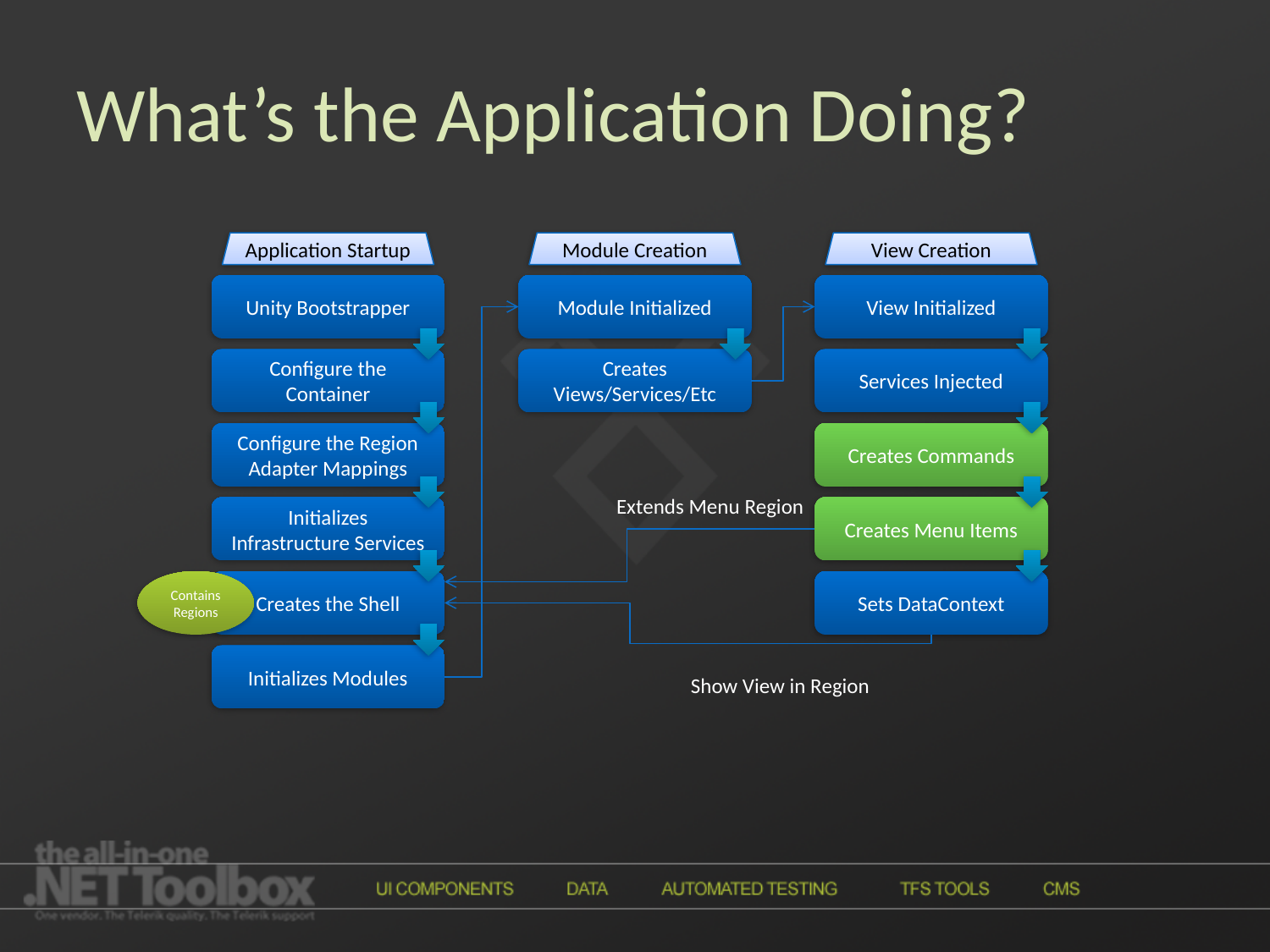

# What’s the Application Doing?
Application Startup
Module Creation
View Creation
Unity Bootstrapper
Module Initialized
View Initialized

Configure the Container
Creates Views/Services/Etc
Services Injected

Configure the Region Adapter Mappings
Creates Commands

Extends Menu Region
Initializes Infrastructure Services
Creates Menu Items

Contains Regions
Creates the Shell
Sets DataContext

Initializes Modules
Show View in Region